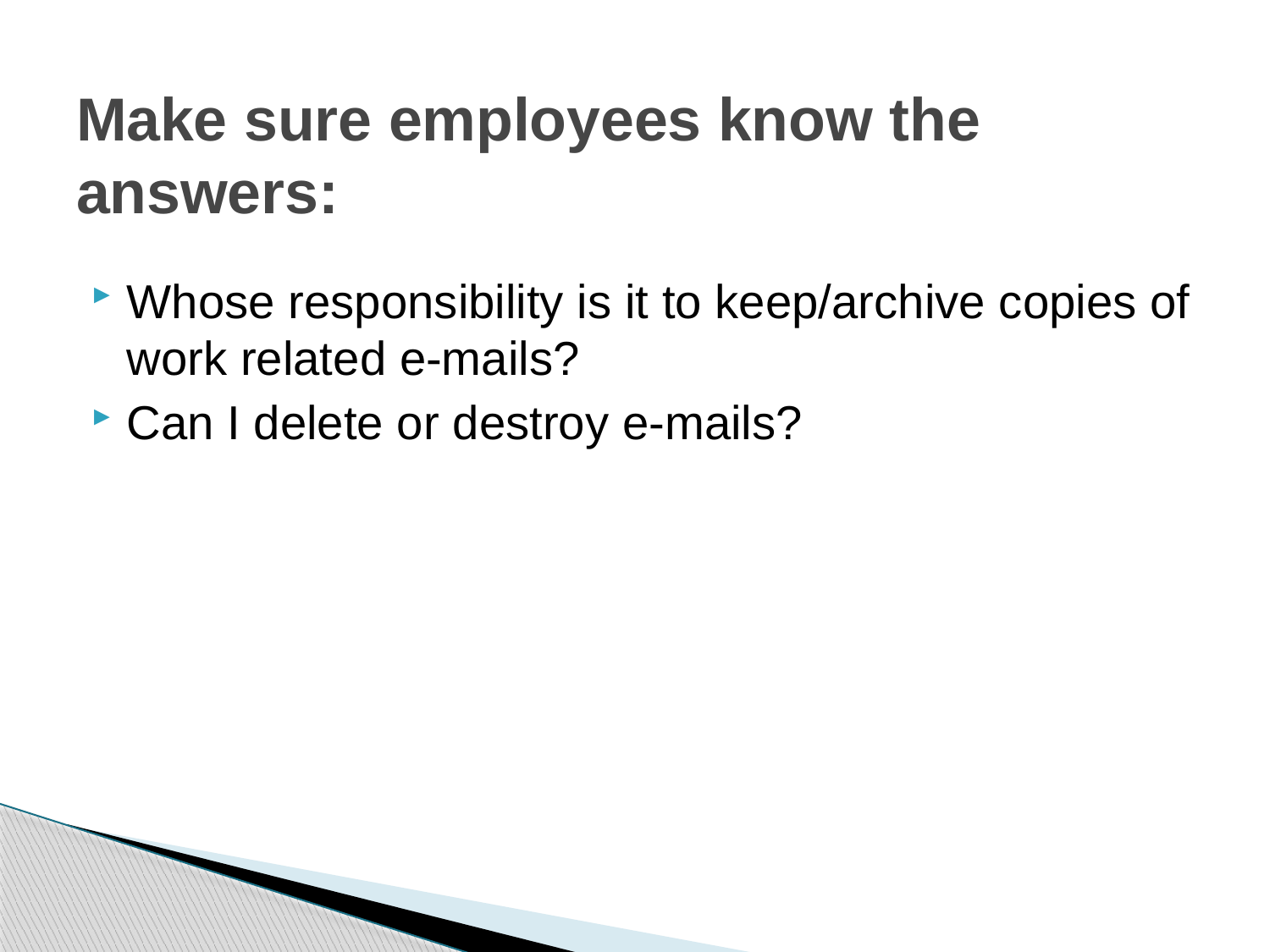

# Make sure employees know the answers:
Whose responsibility is it to keep/archive copies of work related e-mails?
Can I delete or destroy e-mails?